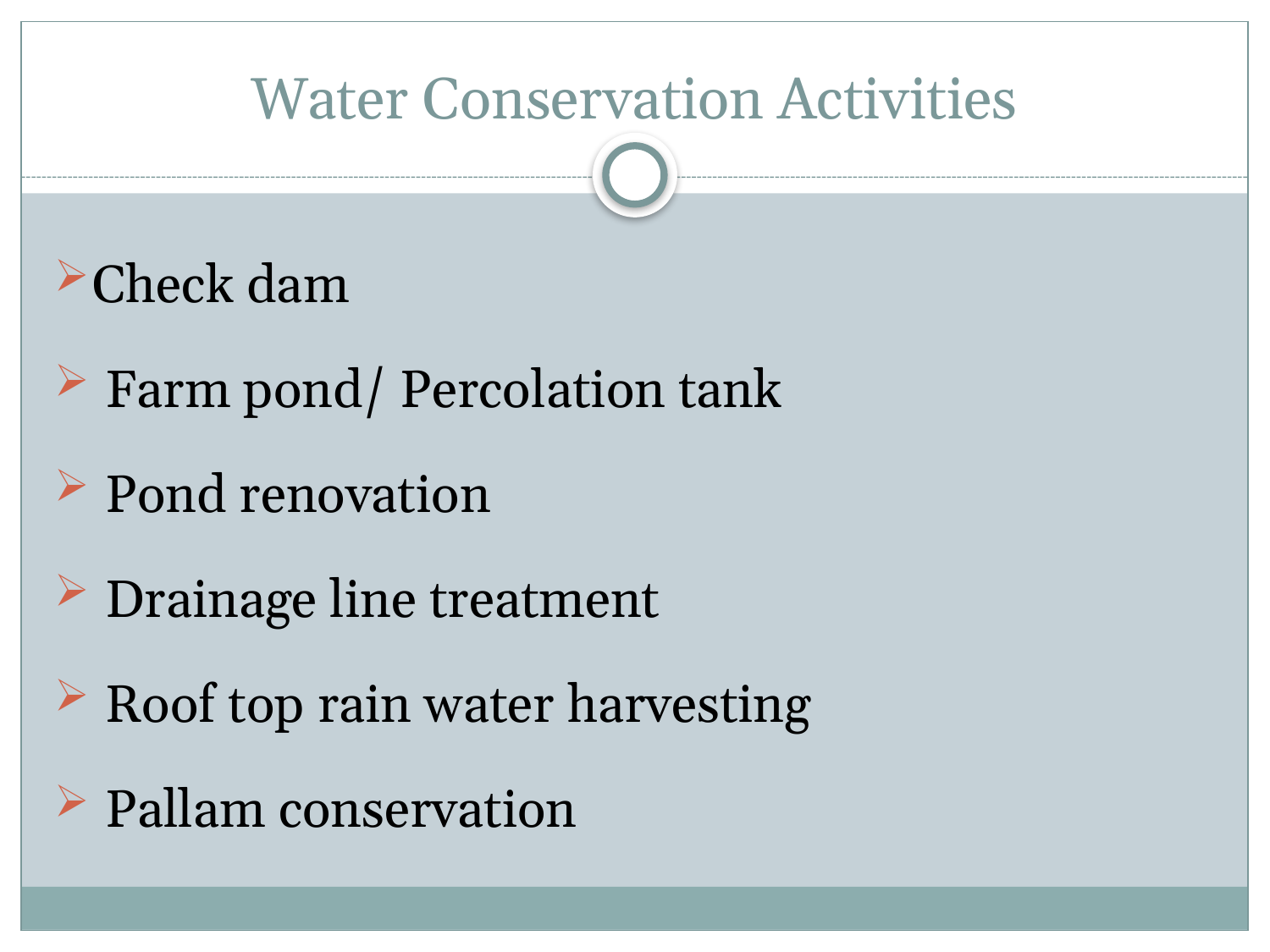

# Water Conservation Activities
Check dam
 Farm pond/ Percolation tank
 Pond renovation
 Drainage line treatment
 Roof top rain water harvesting
 Pallam conservation